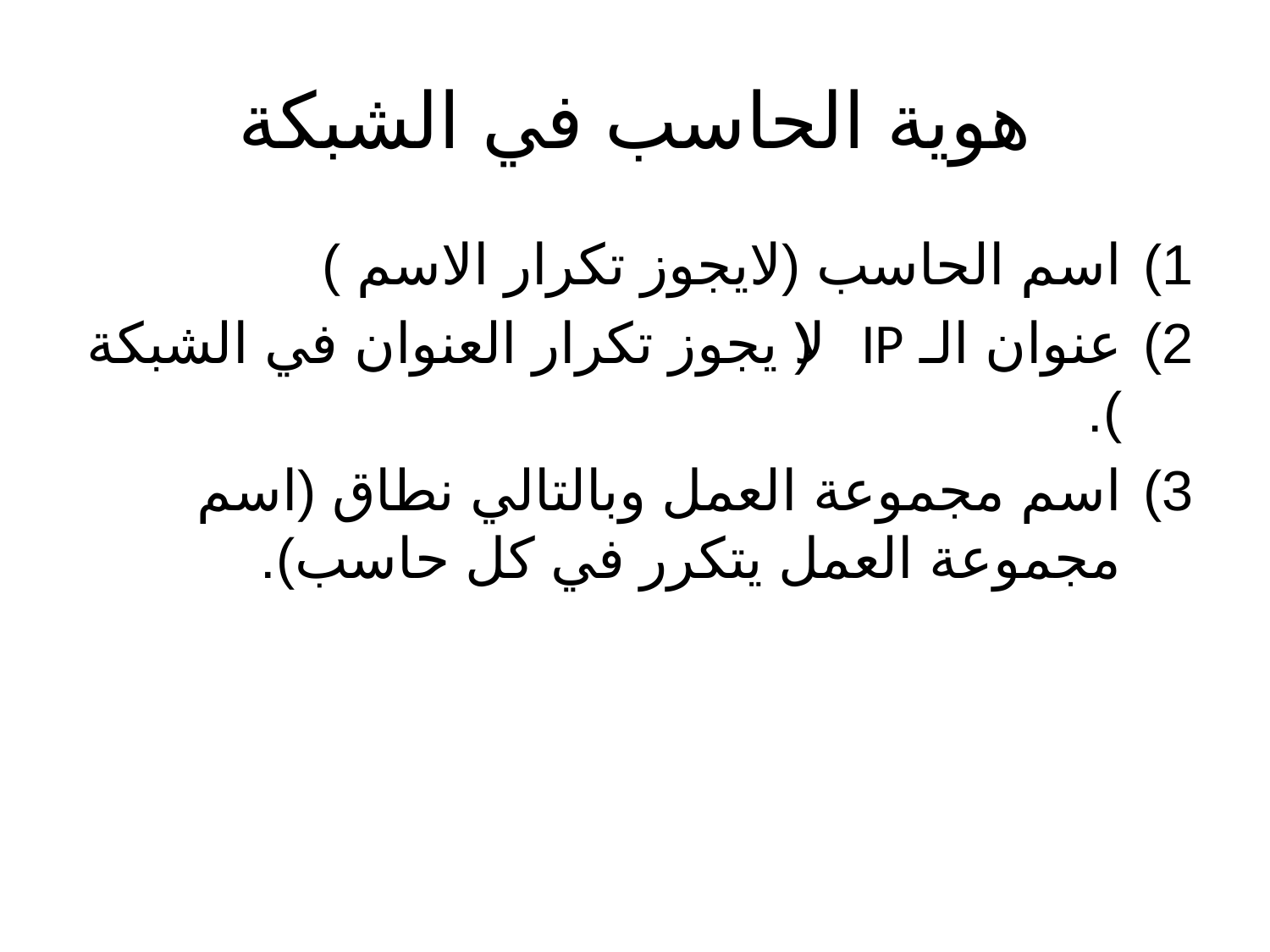

# هوية الحاسب في الشبكة
اسم الحاسب (لايجوز تكرار الاسم )
عنوان الـ IP (لا يجوز تكرار العنوان في الشبكة ).
اسم مجموعة العمل وبالتالي نطاق (اسم مجموعة العمل يتكرر في كل حاسب).